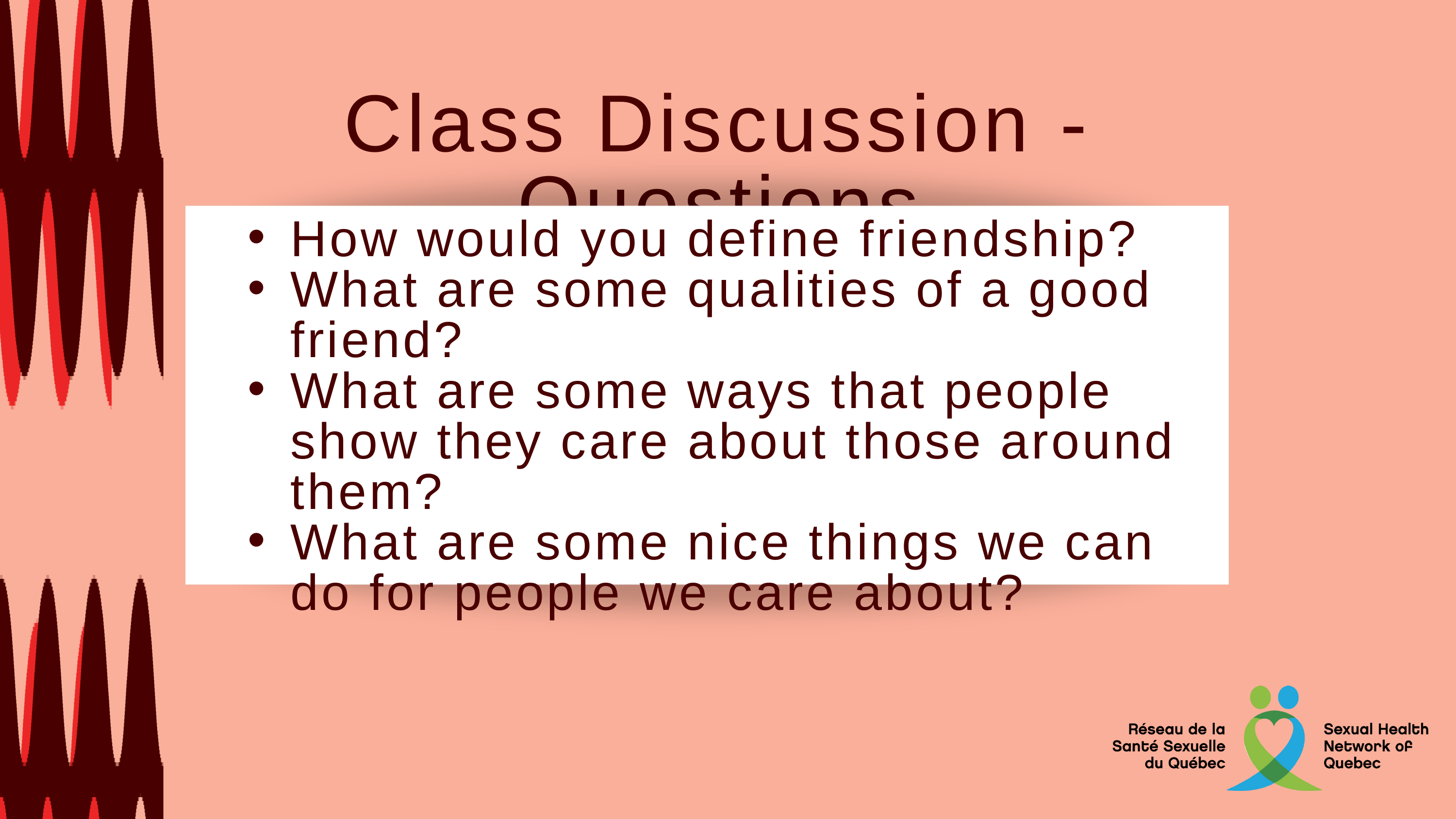

Class Discussion - Questions

How would you define friendship?
What are some qualities of a good friend?
What are some ways that people show they care about those around them?
What are some nice things we can do for people we care about?